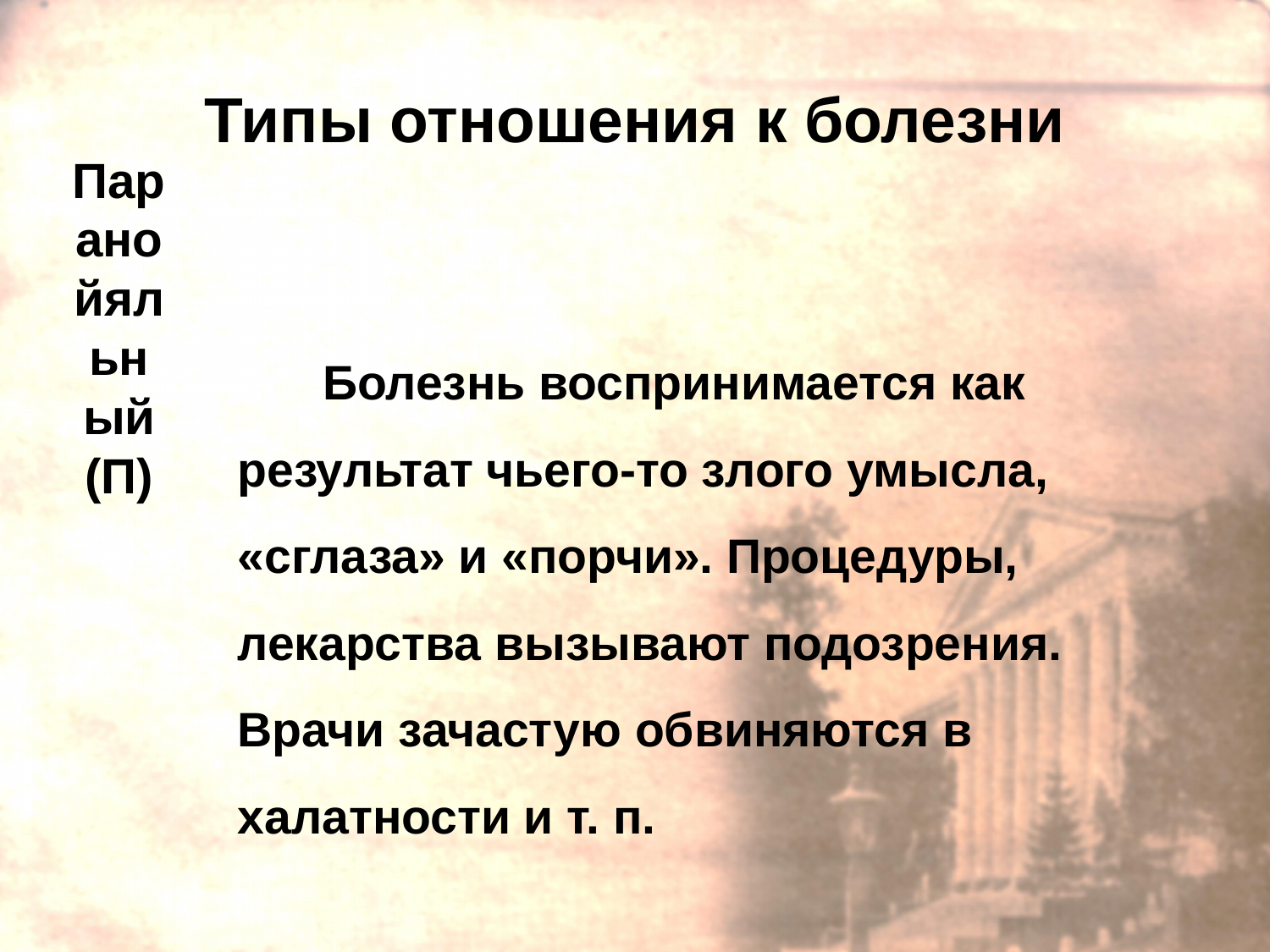

# Типы отношения к болезни
Паранойяльный (П)
Болезнь воспринимается как результат чьего-то злого умысла, «сглаза» и «порчи». Процедуры, лекарства вызывают подозрения. Врачи зачастую обвиняются в халатности и т. п.